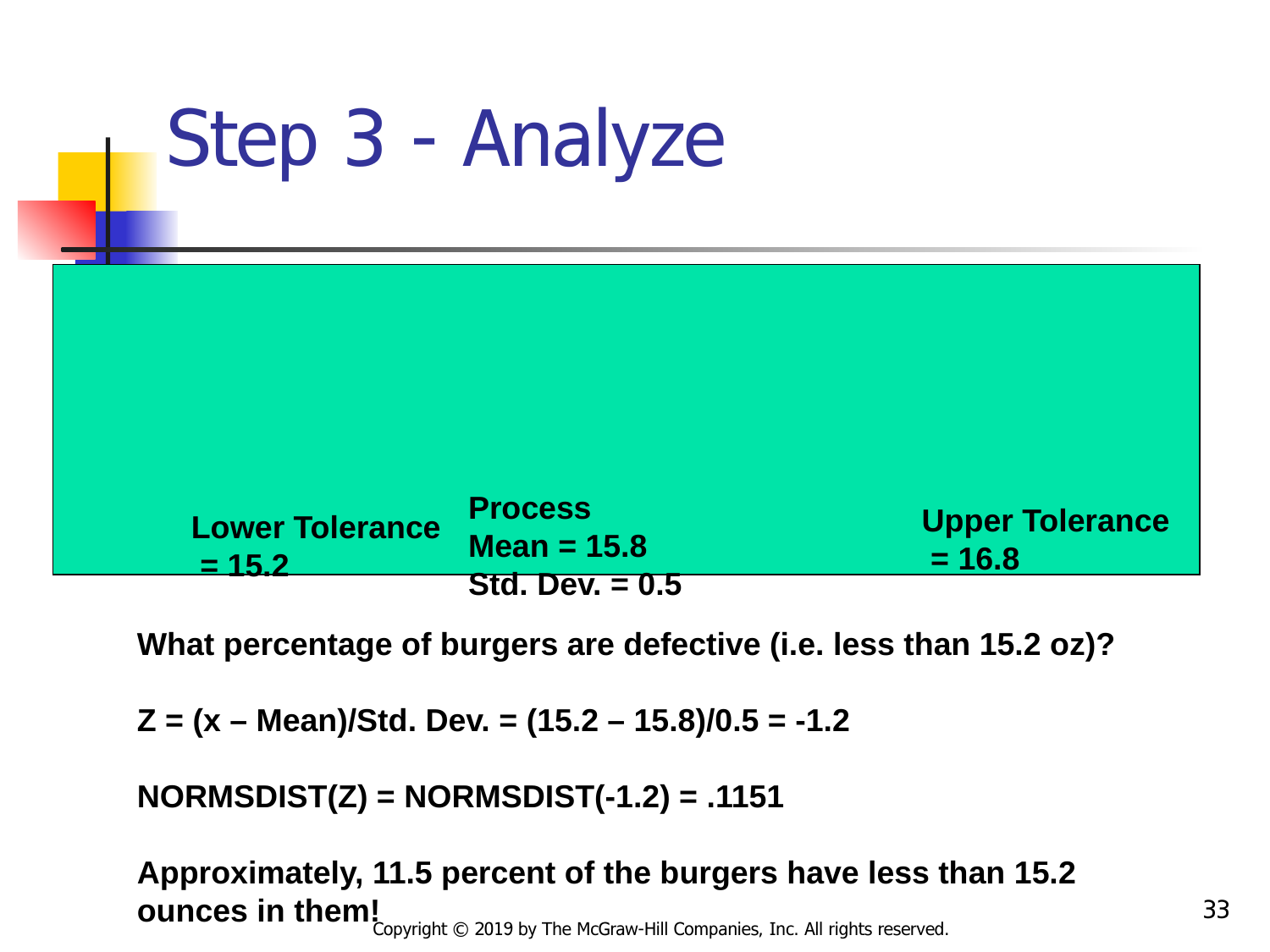

Step 3 - Analyze

Process
Mean = 15.8
Std. Dev. = 0.5
Upper Tolerance
 = 16.8
Lower Tolerance
 = 15.2
What percentage of burgers are defective (i.e. less than 15.2 oz)?

Z = (x – Mean)/Std. Dev. = (15.2 – 15.8)/0.5 = -1.2

NORMSDIST(Z) = NORMSDIST(-1.2) = .1151

Approximately, 11.5 percent of the burgers have less than 15.2
ounces in them!
33
Copyright © 2019 by The McGraw-Hill Companies, Inc. All rights reserved.